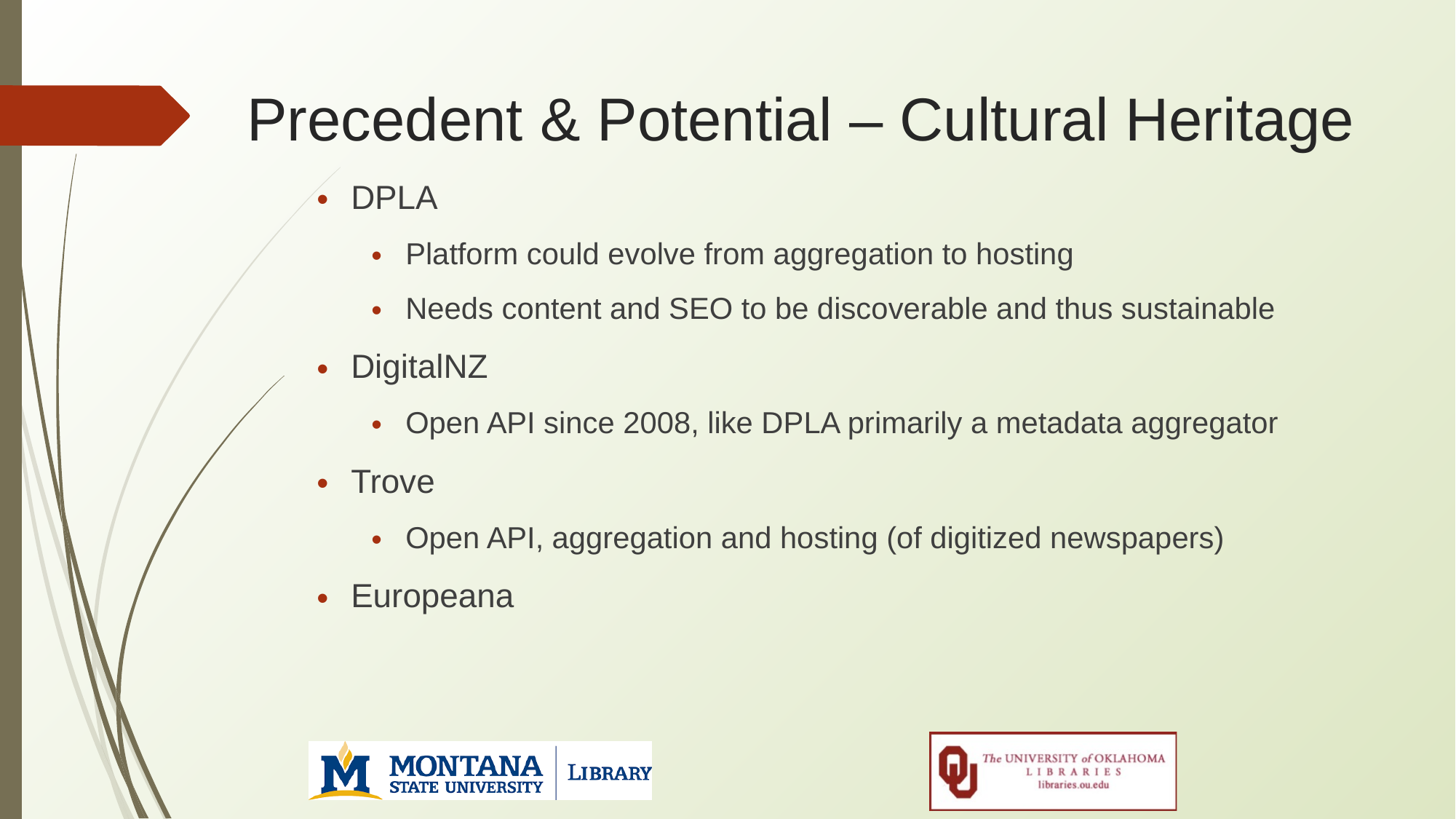

# Precedent & Potential – Cultural Heritage
DPLA
Platform could evolve from aggregation to hosting
Needs content and SEO to be discoverable and thus sustainable
DigitalNZ
Open API since 2008, like DPLA primarily a metadata aggregator
Trove
Open API, aggregation and hosting (of digitized newspapers)
Europeana